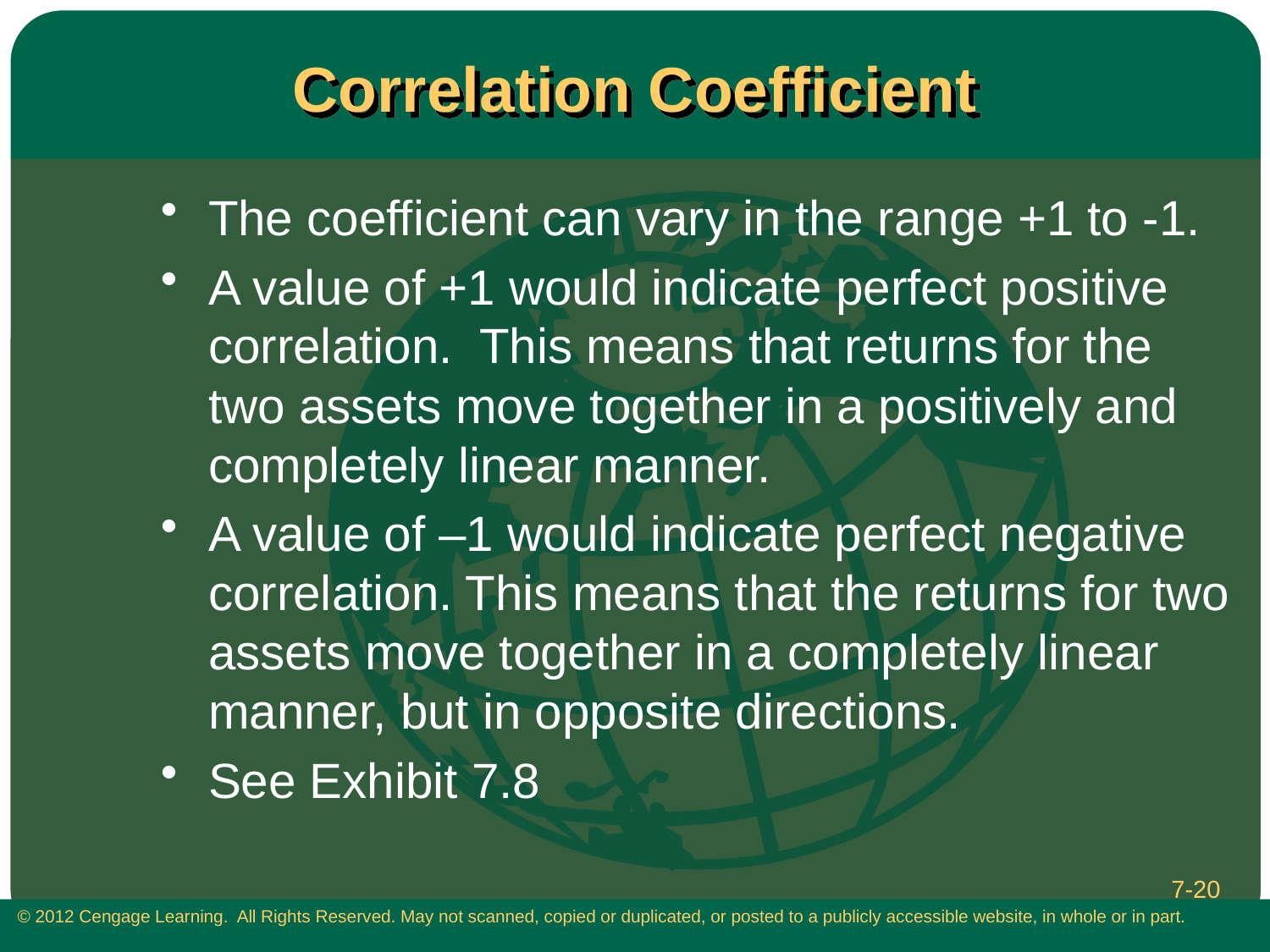

# Correlation Coefficient
The coefficient can vary in the range +1 to -1.
A value of +1 would indicate perfect positive correlation.  This means that returns for the two assets move together in a positively and completely linear manner.
A value of –1 would indicate perfect negative correlation. This means that the returns for two assets move together in a completely linear manner, but in opposite directions.
See Exhibit 7.8
7-20
 © 2012 Cengage Learning.  All Rights Reserved. May not scanned, copied or duplicated, or posted to a publicly accessible website, in whole or in part.